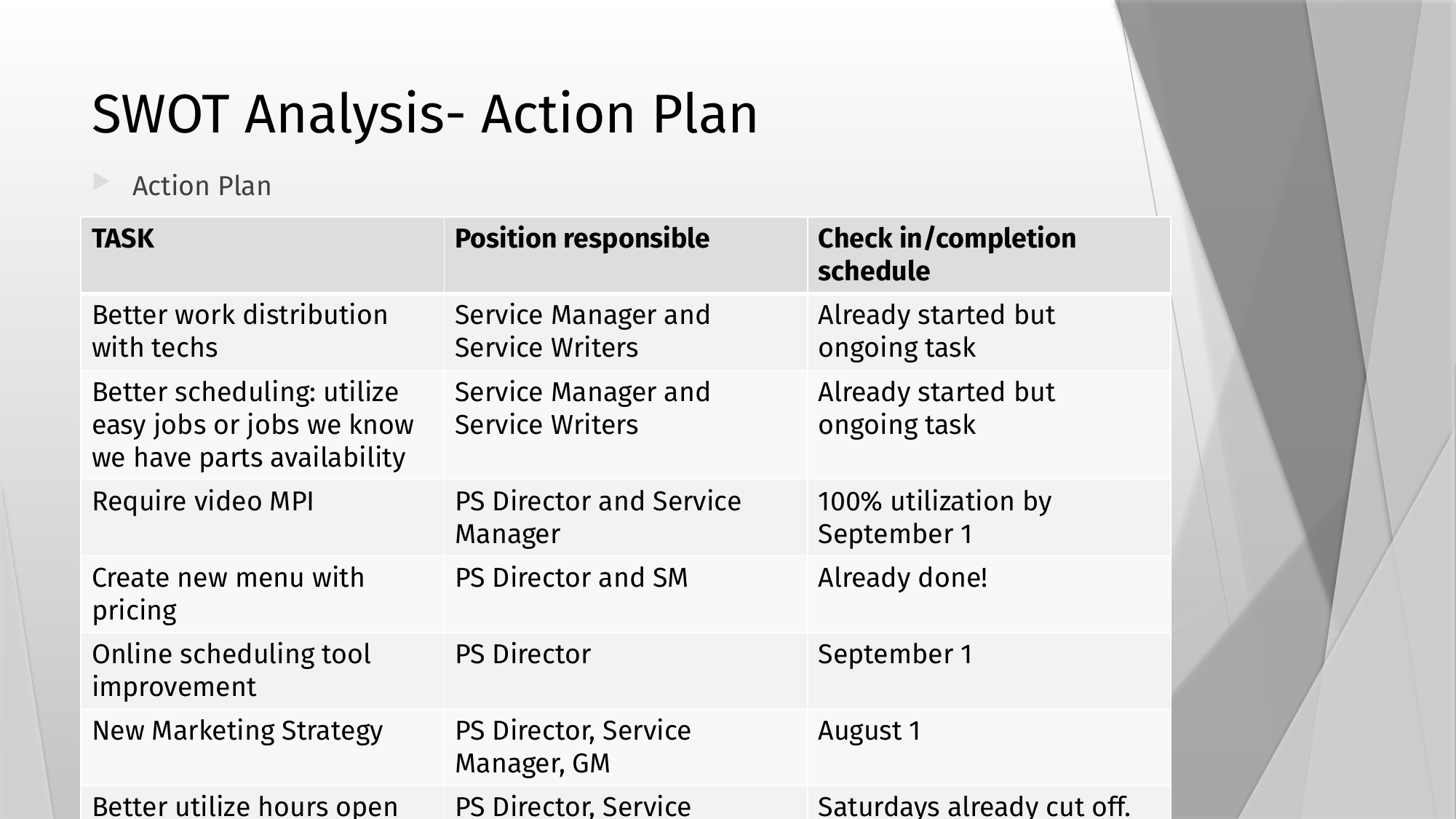

# SWOT Analysis- Action Plan
Action Plan

| TASK | Position responsible | Check in/completion schedule |
| --- | --- | --- |
| Better work distribution with techs | Service Manager and Service Writers | Already started but ongoing task |
| Better scheduling: utilize easy jobs or jobs we know we have parts availability | Service Manager and Service Writers | Already started but ongoing task |
| Require video MPI | PS Director and Service Manager | 100% utilization by September 1 |
| Create new menu with pricing | PS Director and SM | Already done! |
| Online scheduling tool improvement | PS Director | September 1 |
| New Marketing Strategy | PS Director, Service Manager, GM | August 1 |
| Better utilize hours open during the week | PS Director, Service Manager | Saturdays already cut off. Need new weekly hours by October 1 |
| Keep improving apprentice program | PS Director and SM | Already started but ongoing |